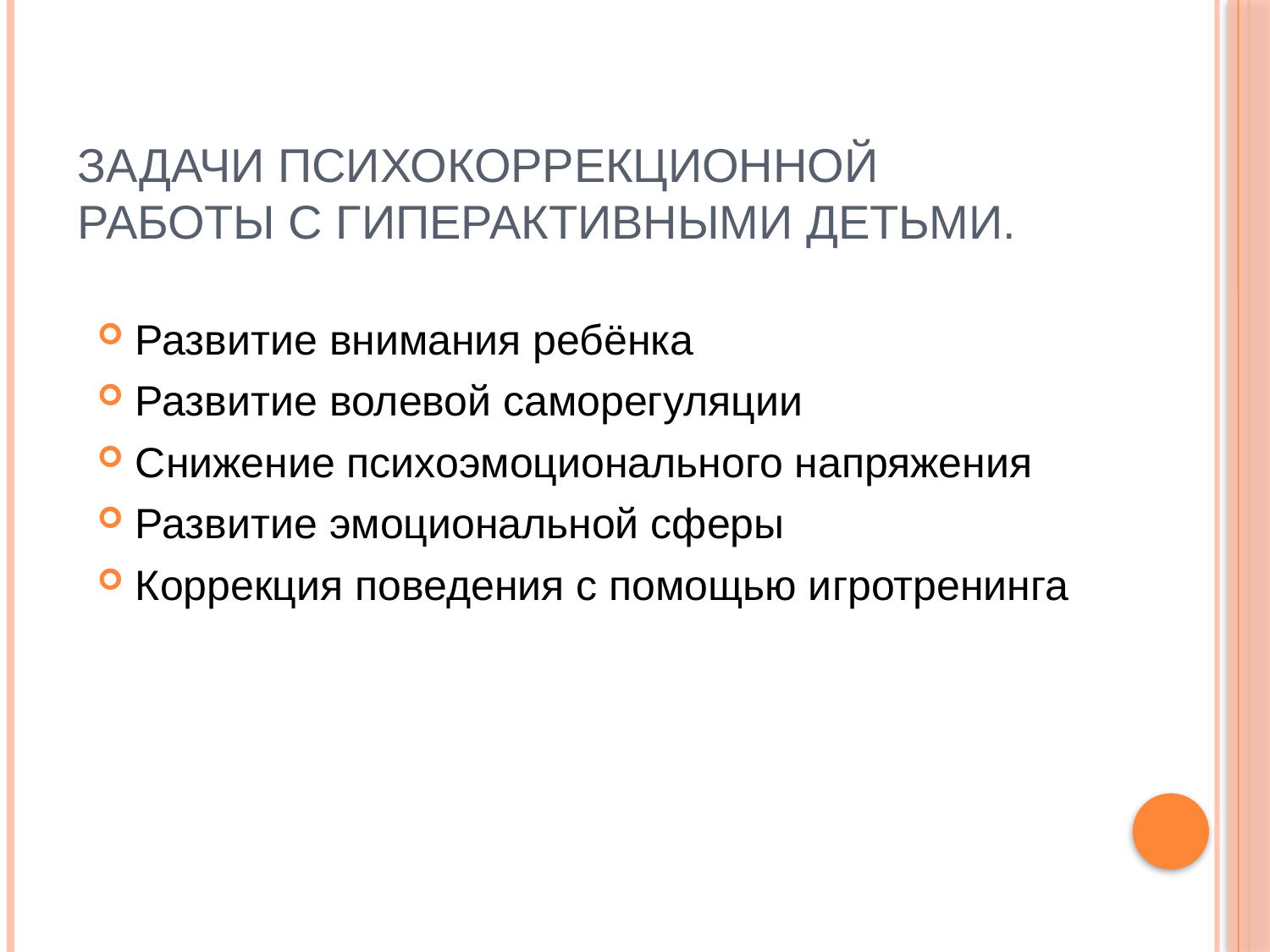

# Задачи психокоррекционной работы с гиперактивными детьми.
Развитие внимания ребёнка
Развитие волевой саморегуляции
Снижение психоэмоционального напряжения
Развитие эмоциональной сферы
Коррекция поведения с помощью игротренинга